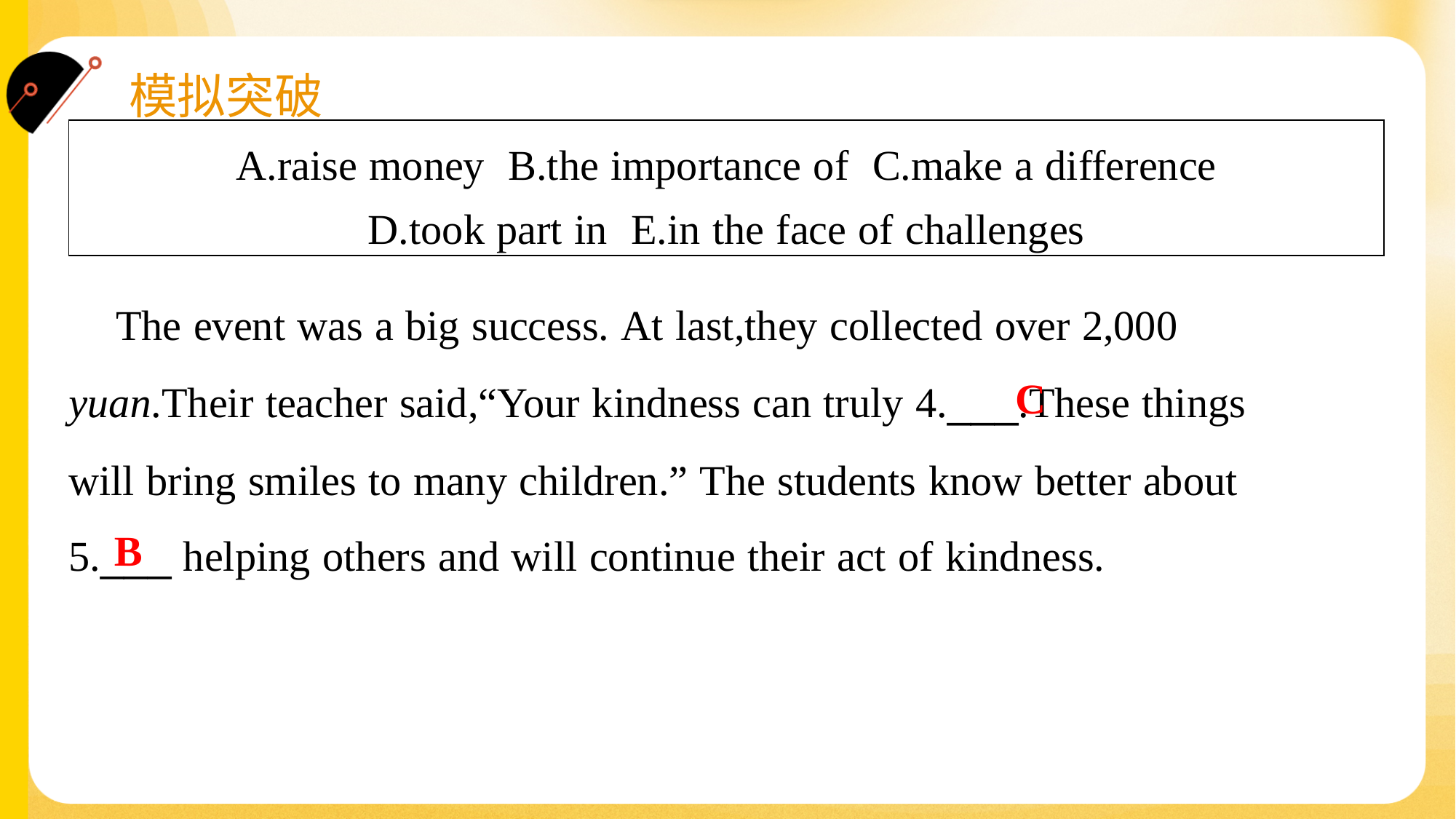

| A.raise money B.the importance of C.make a difference D.took part in E.in the face of challenges |
| --- |
    The event was a big success. At last,they collected over 2,000
yuan.Their teacher said,“Your kindness can truly 4.___.These things
will bring smiles to many children.” The students know better about
5.___ helping others and will continue their act of kindness.#1.1.4
C
B